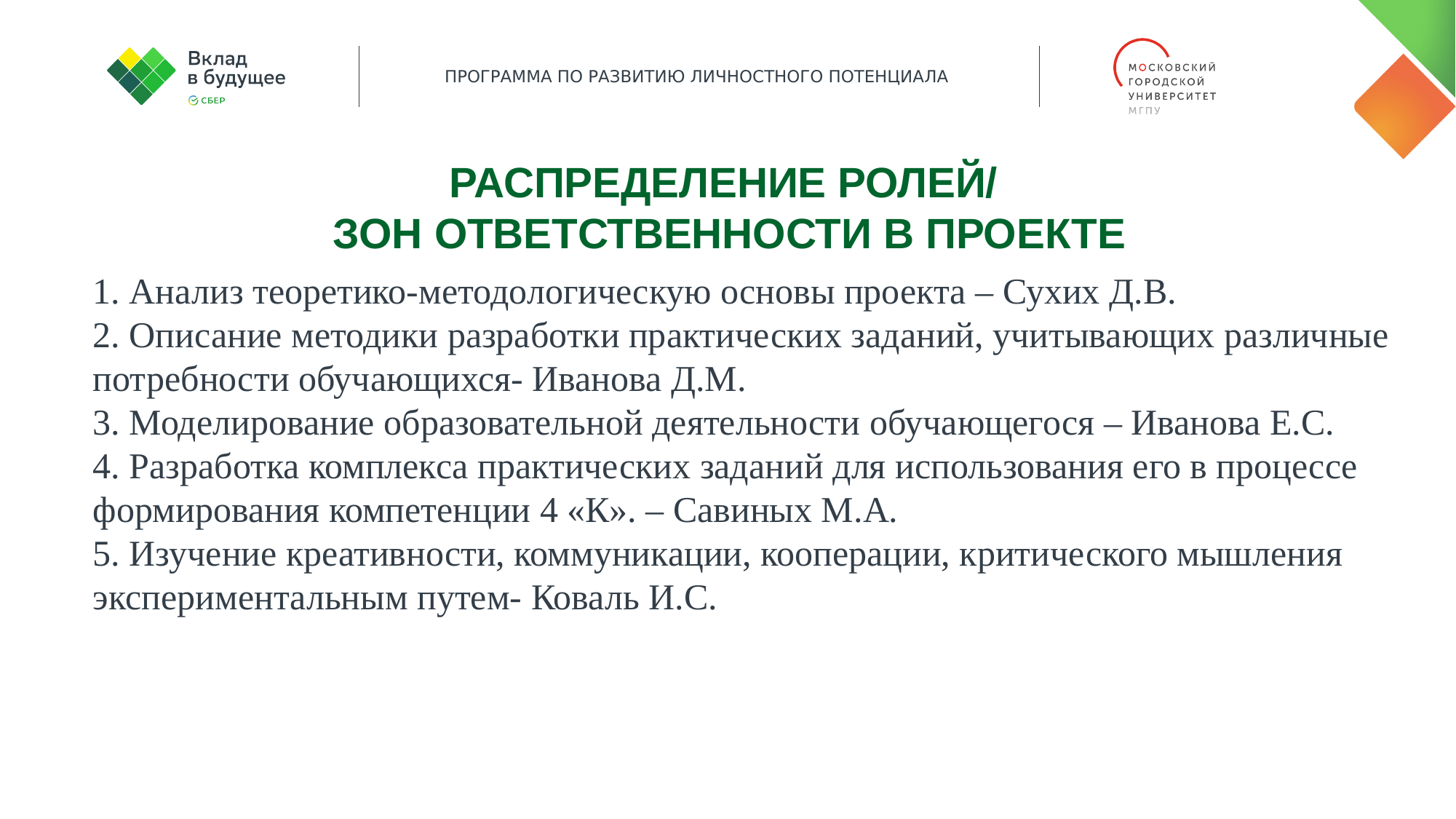

Распределение ролей/
зон ответственности в проекте
1. Анализ теоретико-методологическую основы проекта – Сухих Д.В.
2. Описание методики разработки практических заданий, учитывающих различные потребности обучающихся- Иванова Д.М.
3. Моделирование образовательной деятельности обучающегося – Иванова Е.С.
4. Разработка комплекса практических заданий для использования его в процессе формирования компетенции 4 «К». – Савиных М.А.
5. Изучение креативности, коммуникации, кооперации, критического мышления экспериментальным путем- Коваль И.С.